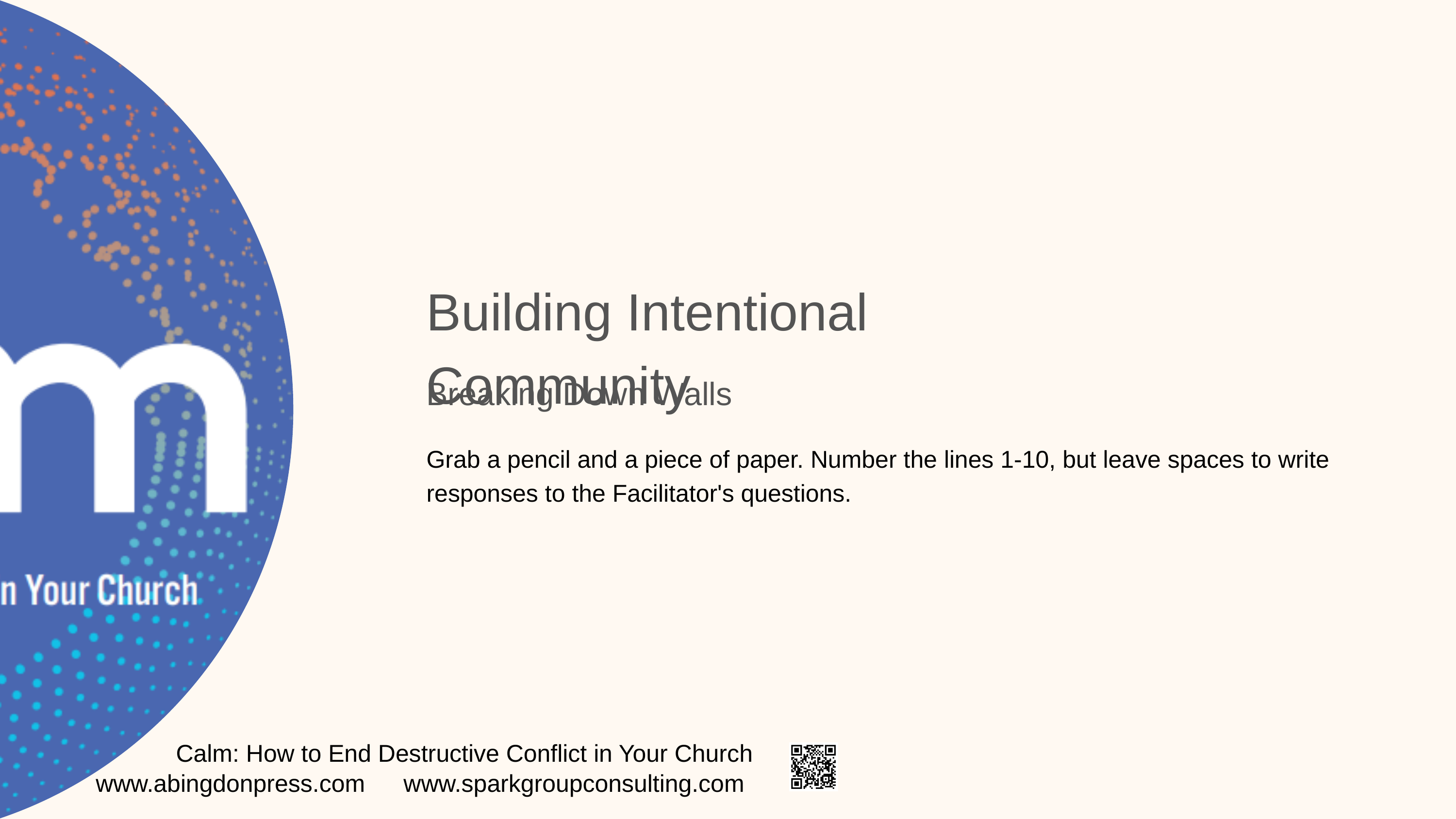

Building Intentional Community
Breaking Down Walls
Grab a pencil and a piece of paper. Number the lines 1-10, but leave spaces to write responses to the Facilitator's questions.
Calm: How to End Destructive Conflict in Your Church

www.abingdonpress.com
www.sparkgroupconsulting.com